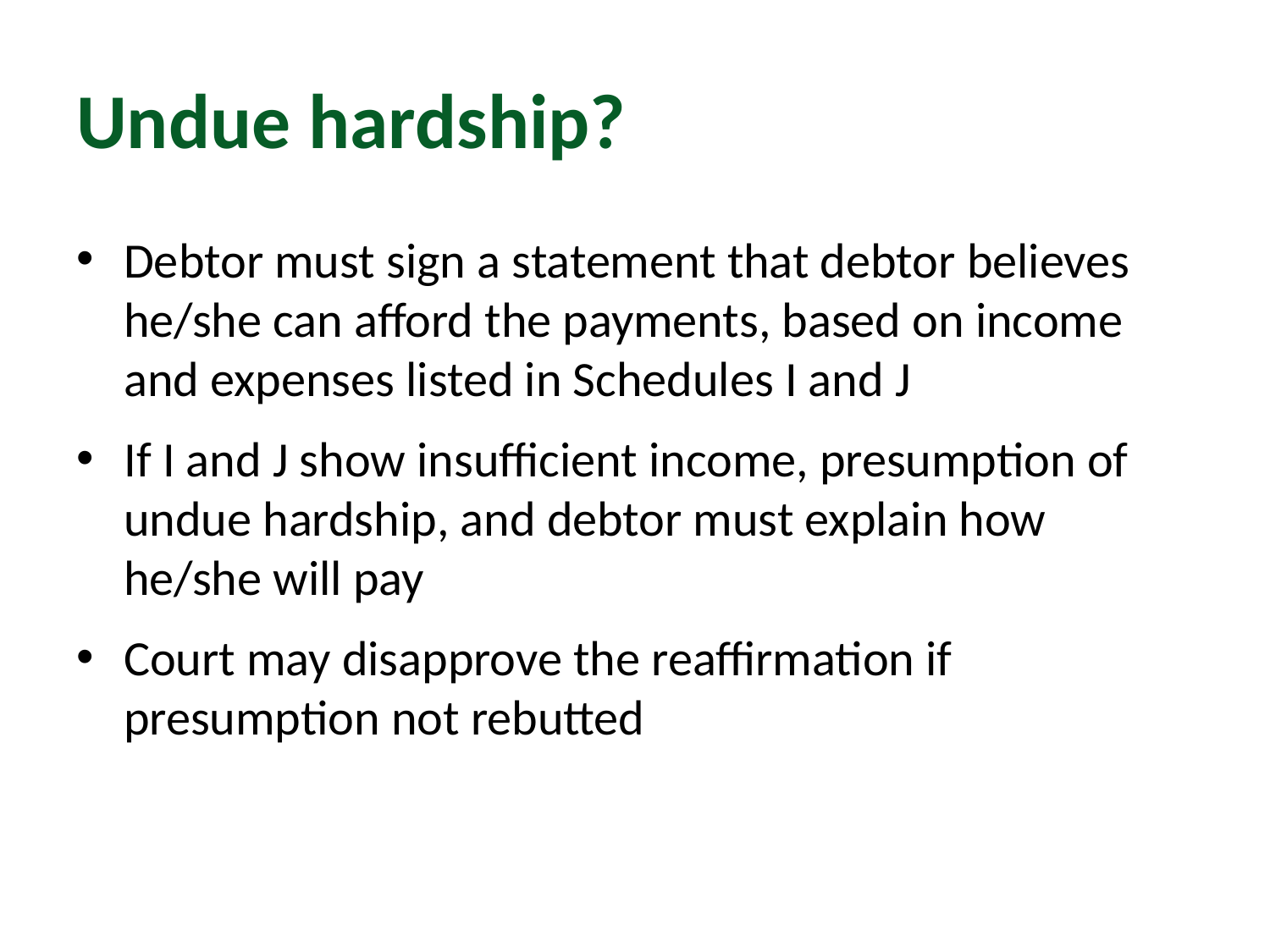

# Undue hardship?
Debtor must sign a statement that debtor believes he/she can afford the payments, based on income and expenses listed in Schedules I and J
If I and J show insufficient income, presumption of undue hardship, and debtor must explain how he/she will pay
Court may disapprove the reaffirmation if presumption not rebutted